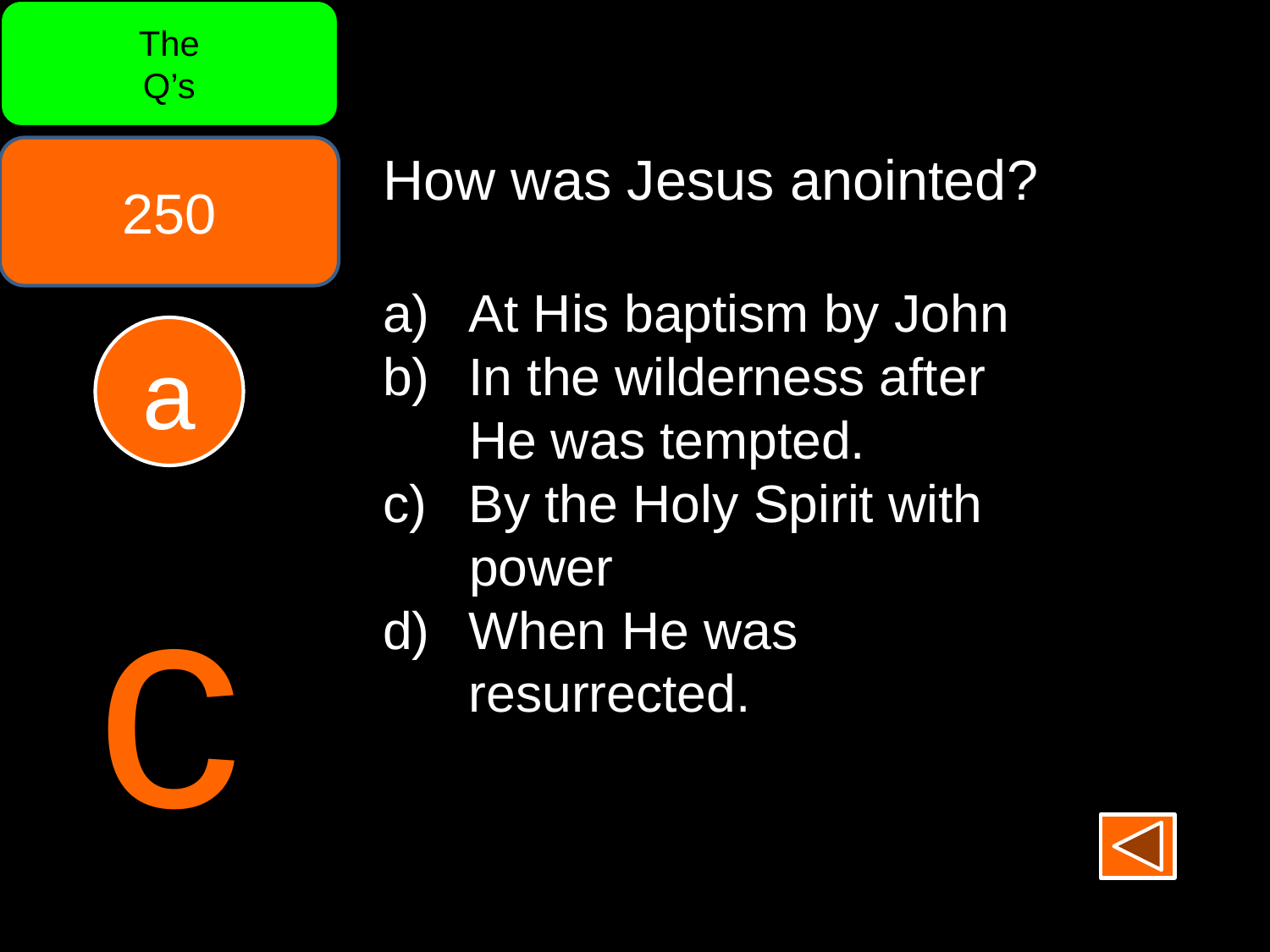

The
Q’s
250
How was Jesus anointed?

 At His baptism by John
 In the wilderness after
 He was tempted.
 By the Holy Spirit with
 power
 When He was
	 resurrected.

a
c